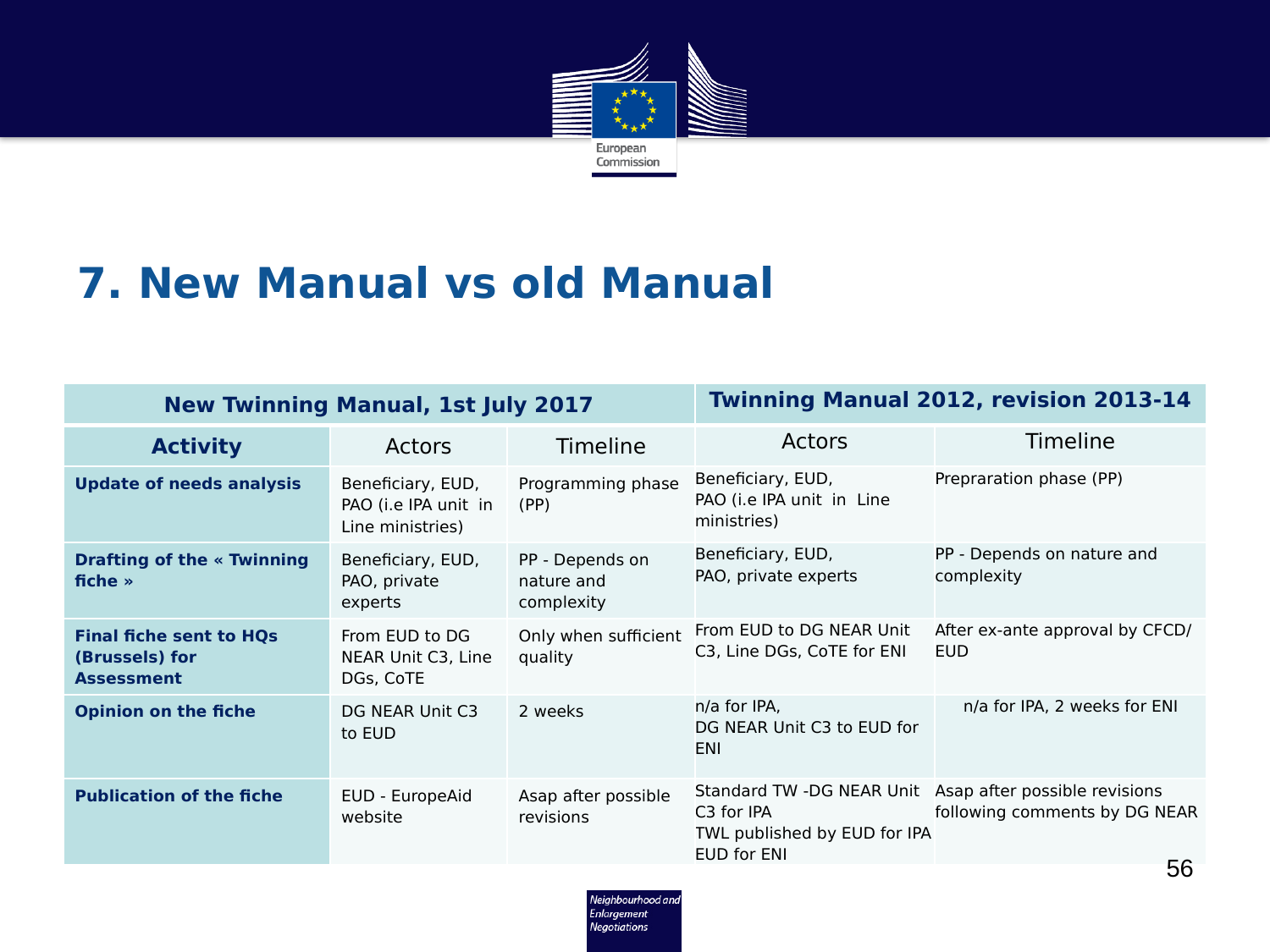

# 7. New Manual vs old Manual
| New Twinning Manual, 1st July 2017 |  |  | Twinning Manual 2012, revision 2013-14 |  |
| --- | --- | --- | --- | --- |
| Activity | Actors | Timeline | Actors | Timeline |
| Update of needs analysis | Beneficiary, EUD, PAO (i.e IPA unit in Line ministries) | Programming phase (PP) | Beneficiary, EUD, PAO (i.e IPA unit in Line ministries) | Prepraration phase (PP) |
| Drafting of the « Twinning fiche » | Beneficiary, EUD, PAO, private experts | PP - Depends on nature and complexity | Beneficiary, EUD, PAO, private experts | PP - Depends on nature and complexity |
| Final fiche sent to HQs (Brussels) for Assessment | From EUD to DG NEAR Unit C3, Line DGs, CoTE | Only when sufficient quality | From EUD to DG NEAR Unit C3, Line DGs, CoTE for ENI | After ex-ante approval by CFCD/ EUD |
| Opinion on the fiche | DG NEAR Unit C3 to EUD | 2 weeks | n/a for IPA, DG NEAR Unit C3 to EUD for ENI | n/a for IPA, 2 weeks for ENI |
| Publication of the fiche | EUD - EuropeAid website | Asap after possible revisions | Standard TW -DG NEAR Unit C3 for IPA TWL published by EUD for IPA EUD for ENI | Asap after possible revisions following comments by DG NEAR |
56